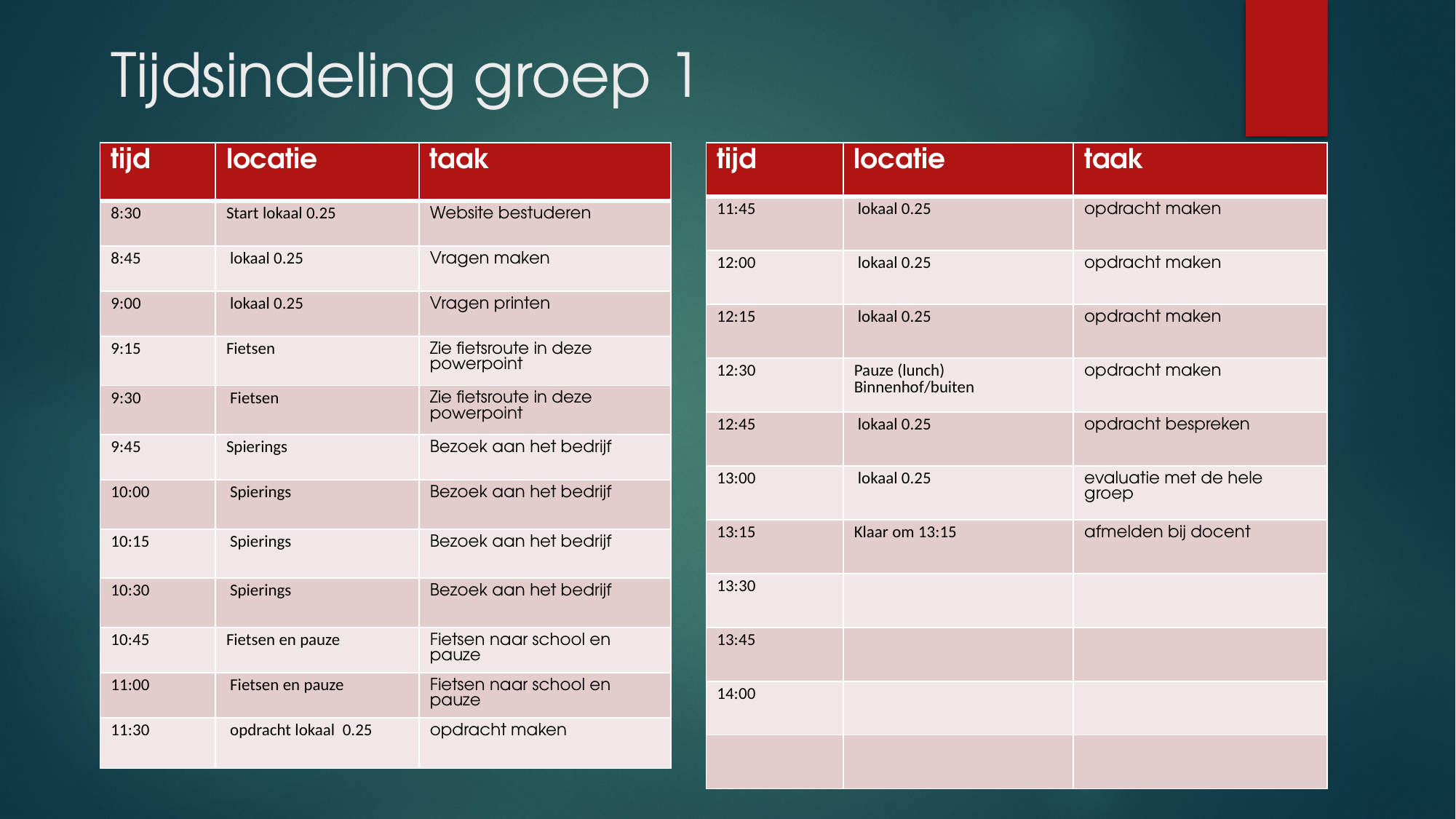

# Tijdsindeling groep 1
| tijd | locatie | taak |
| --- | --- | --- |
| 11:45 | lokaal 0.25 | opdracht maken |
| 12:00 | lokaal 0.25 | opdracht maken |
| 12:15 | lokaal 0.25 | opdracht maken |
| 12:30 | Pauze (lunch)  Binnenhof/buiten | opdracht maken |
| 12:45 | lokaal 0.25 | opdracht bespreken |
| 13:00 | lokaal 0.25 | evaluatie met de hele groep |
| 13:15 | Klaar om 13:15 | afmelden bij docent |
| 13:30 |  |  |
| 13:45 |  |  |
| 14:00 |  |  |
|  |  |  |
| tijd | locatie | taak |
| --- | --- | --- |
| 8:30 | Start lokaal 0.25 | Website bestuderen |
| 8:45 | lokaal 0.25 | Vragen maken |
| 9:00 | lokaal 0.25 | Vragen printen |
| 9:15 | Fietsen | Zie fietsroute in deze powerpoint |
| 9:30 | Fietsen | Zie fietsroute in deze powerpoint |
| 9:45 | Spierings | Bezoek aan het bedrijf |
| 10:00 | Spierings | Bezoek aan het bedrijf |
| 10:15 | Spierings | Bezoek aan het bedrijf |
| 10:30 | Spierings | Bezoek aan het bedrijf |
| 10:45 | Fietsen en pauze | Fietsen naar school en pauze |
| 11:00 | Fietsen en pauze | Fietsen naar school en pauze |
| 11:30 | opdracht lokaal 0.25 | opdracht maken |